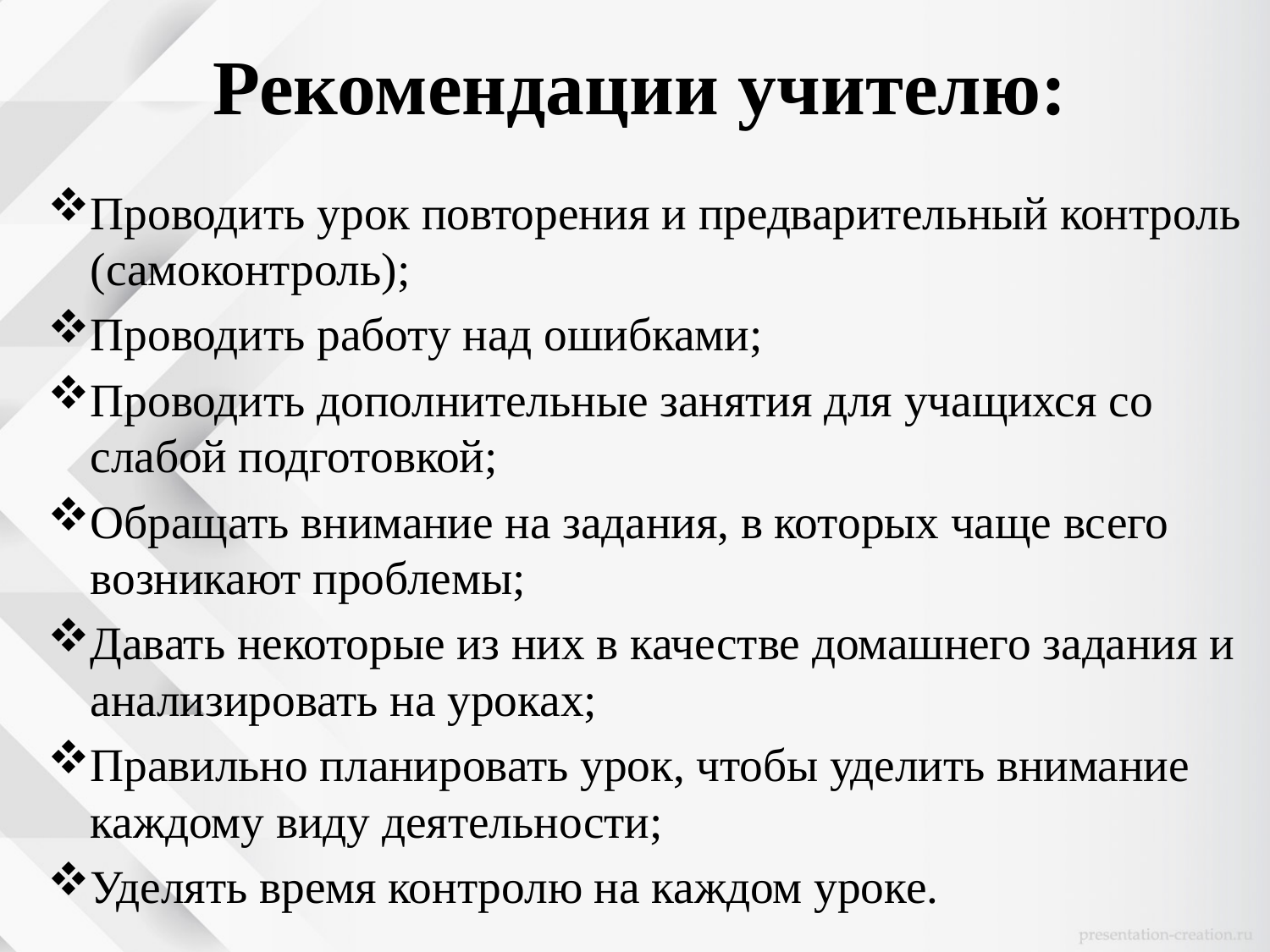

# Рекомендации учителю:
Проводить урок повторения и предварительный контроль (самоконтроль);
Проводить работу над ошибками;
Проводить дополнительные занятия для учащихся со слабой подготовкой;
Обращать внимание на задания, в которых чаще всего возникают проблемы;
Давать некоторые из них в качестве домашнего задания и анализировать на уроках;
Правильно планировать урок, чтобы уделить внимание каждому виду деятельности;
Уделять время контролю на каждом уроке.